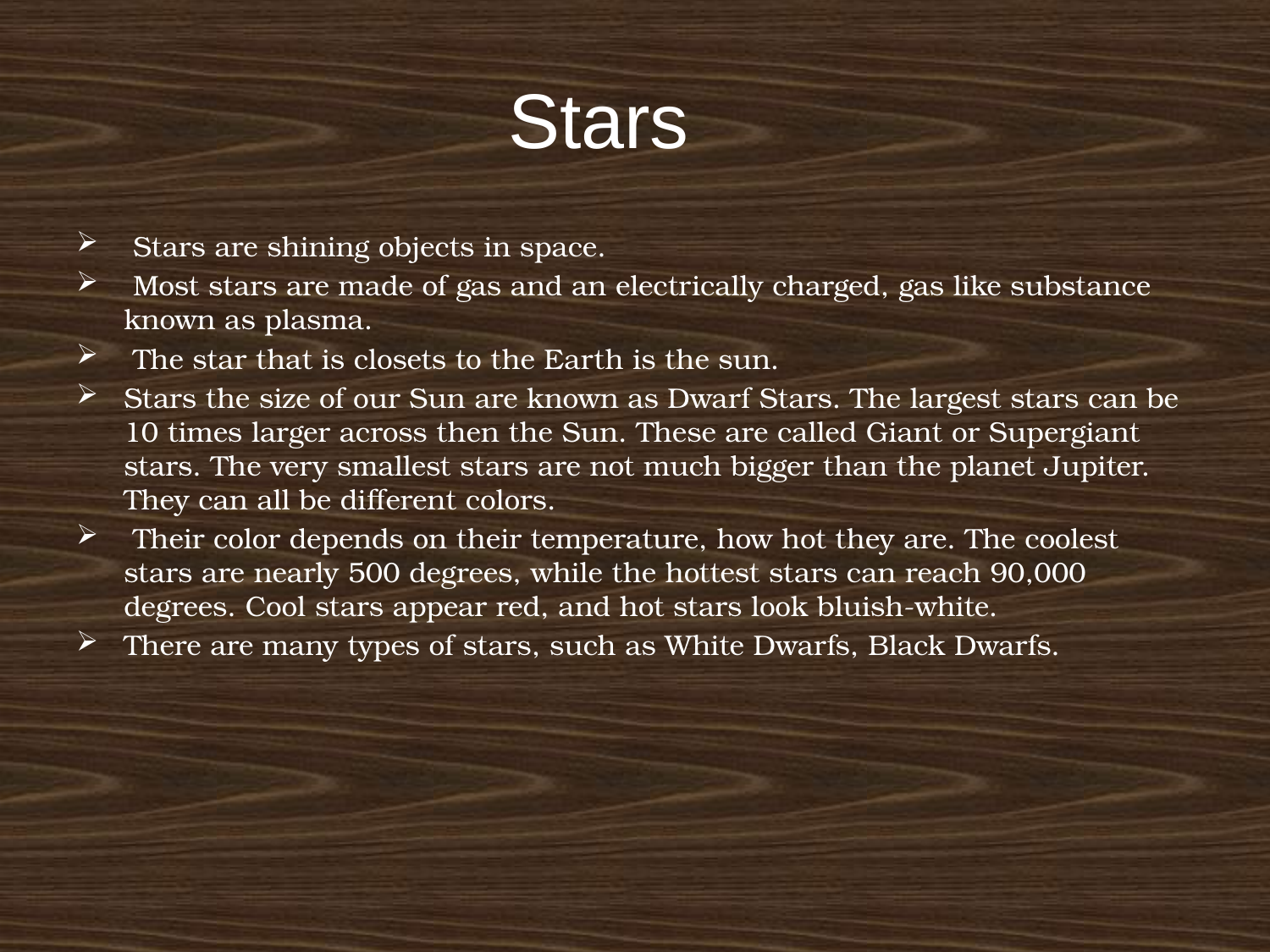

# Stars
 Stars are shining objects in space.
 Most stars are made of gas and an electrically charged, gas like substance known as plasma.
 The star that is closets to the Earth is the sun.
Stars the size of our Sun are known as Dwarf Stars. The largest stars can be 10 times larger across then the Sun. These are called Giant or Supergiant stars. The very smallest stars are not much bigger than the planet Jupiter. They can all be different colors.
 Their color depends on their temperature, how hot they are. The coolest stars are nearly 500 degrees, while the hottest stars can reach 90,000 degrees. Cool stars appear red, and hot stars look bluish-white.
There are many types of stars, such as White Dwarfs, Black Dwarfs.